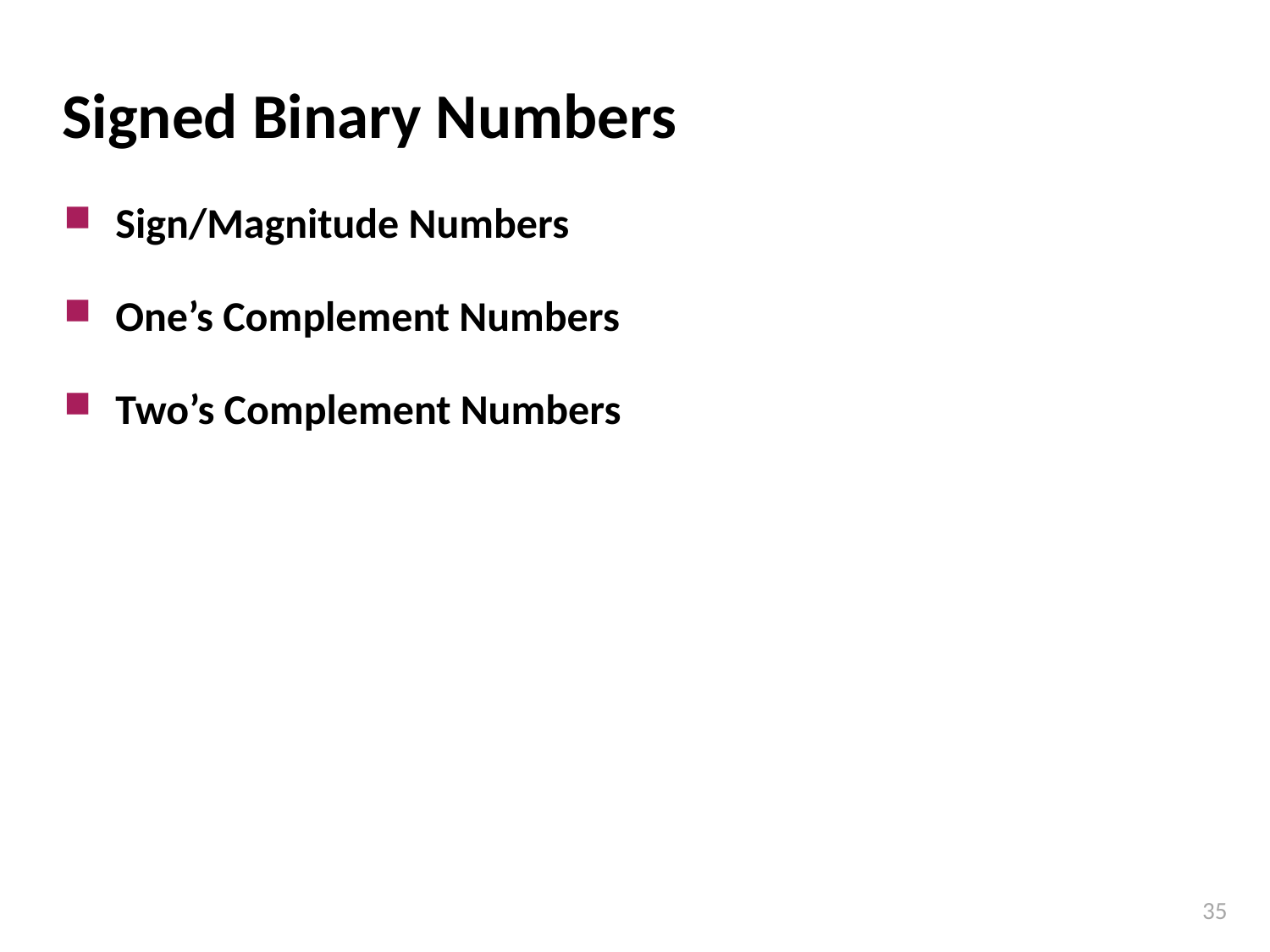

# Signed Binary Numbers

Sign/Magnitude Numbers
One’s Complement Numbers
Two’s Complement Numbers